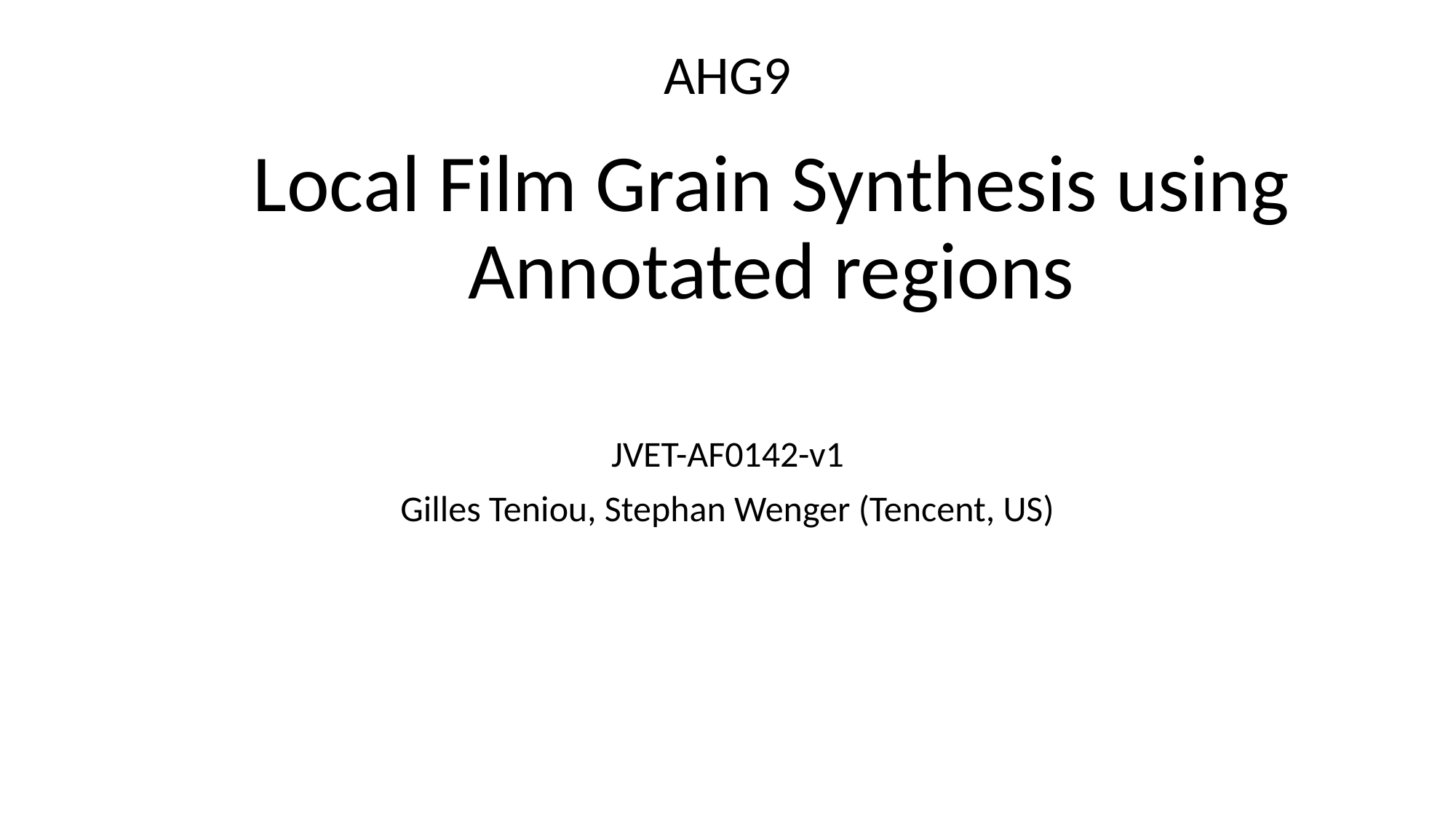

AHG9
# Local Film Grain Synthesis using Annotated regions
JVET-AF0142-v1
Gilles Teniou, Stephan Wenger (Tencent, US)